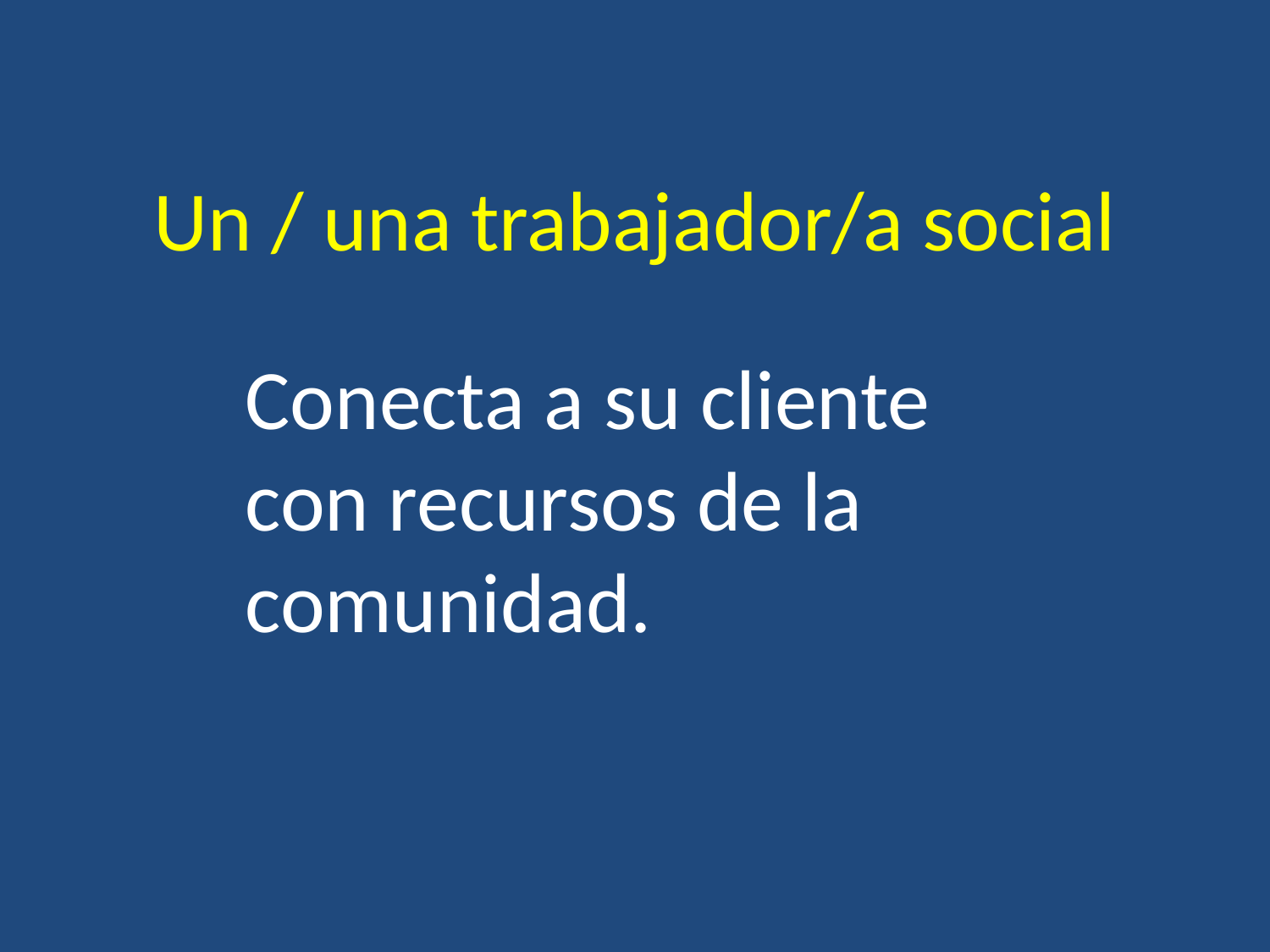

# Un / una trabajador/a social
Conecta a su cliente con recursos de la comunidad.